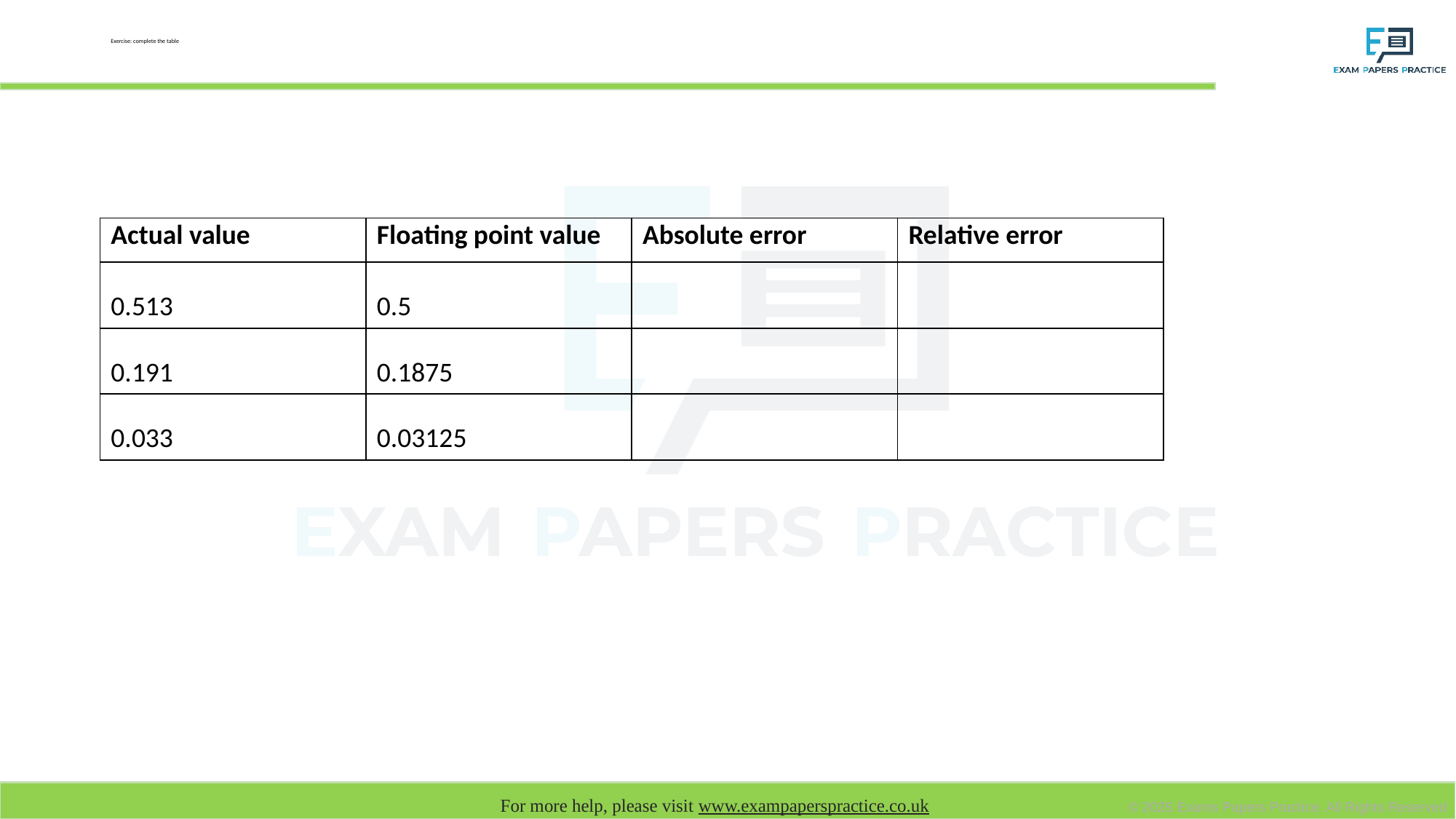

# Exercise: complete the table
| Actual value | Floating point value | Absolute error | Relative error |
| --- | --- | --- | --- |
| 0.513 | 0.5 |  |  |
| 0.191 | 0.1875 |  |  |
| 0.033 | 0.03125 |  |  |